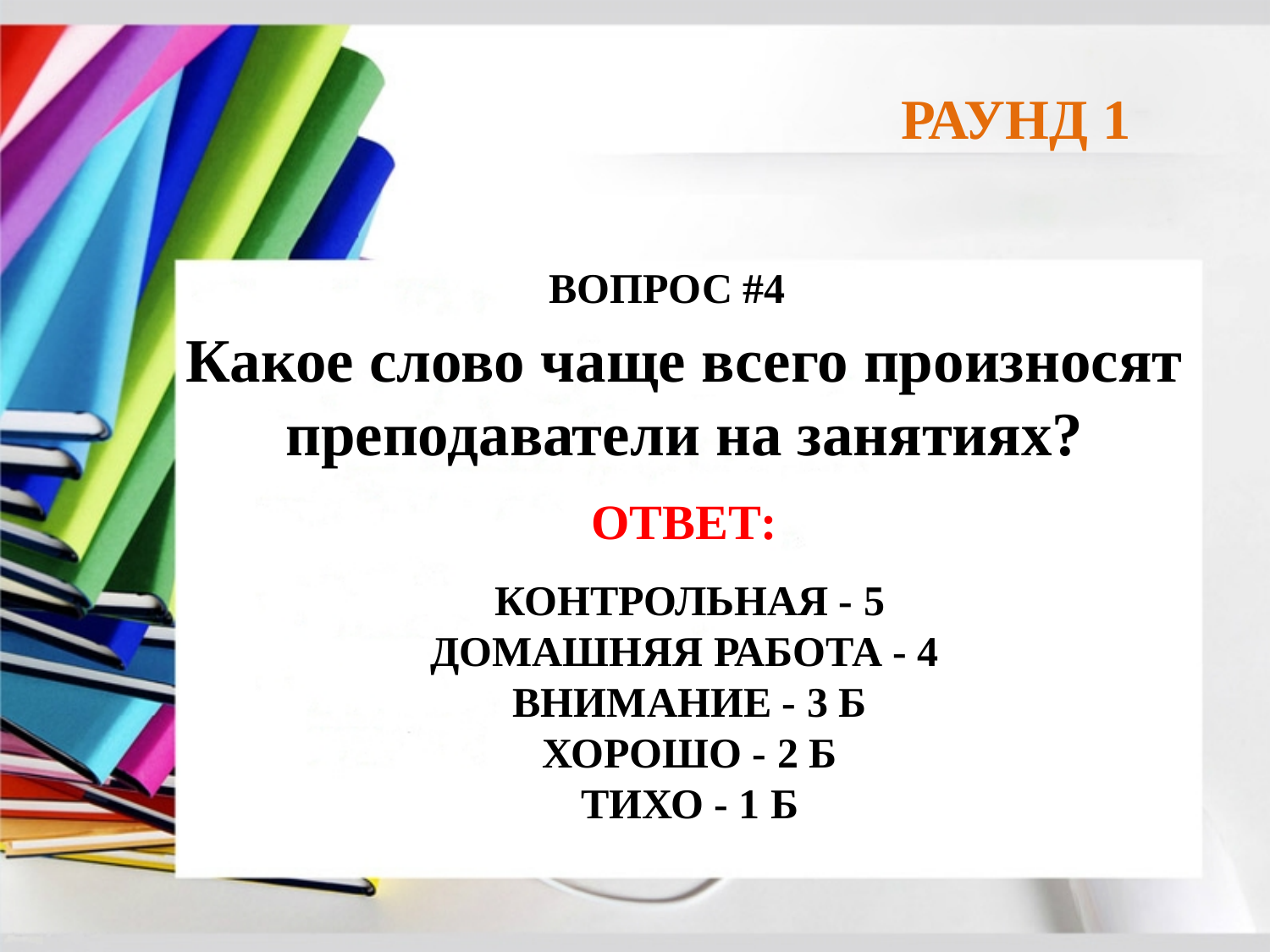

РАУНД 1
ВОПРОС #4
Какое слово чаще всего произносят преподаватели на занятиях?
ОТВЕТ:

  КОНТРОЛЬНАЯ - 5
 ДОМАШНЯЯ РАБОТА - 4
 ВНИМАНИЕ - 3 Б
 ХОРОШО - 2 Б
 ТИХО - 1 Б